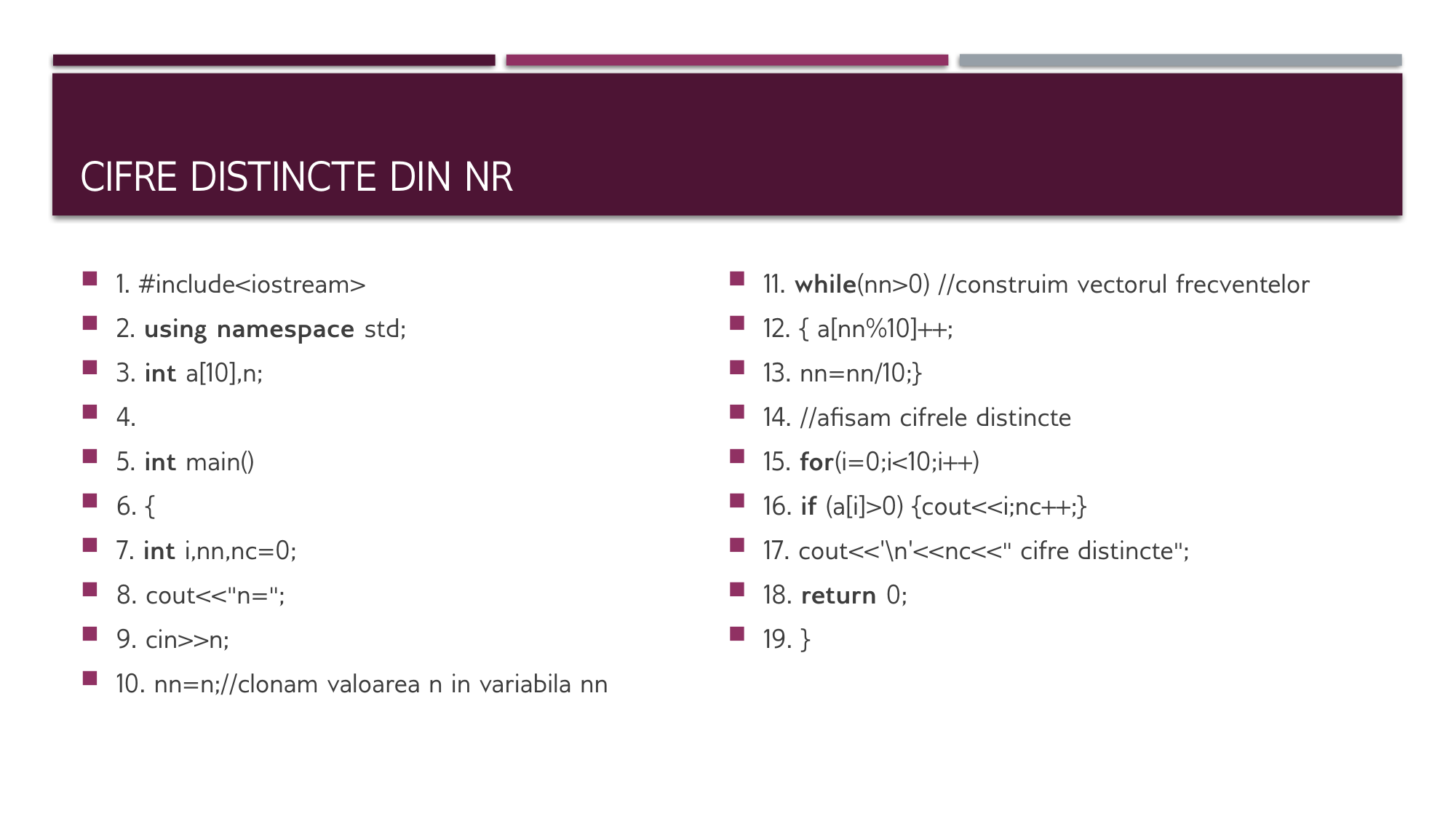

# Cifre distincte din nr
1. #include<iostream>
2. using namespace std;
3. int a[10],n;
4.
5. int main()
6. {
7. int i,nn,nc=0;
8. cout<<"n=";
9. cin>>n;
10. nn=n;//clonam valoarea n in variabila nn
11. while(nn>0) //construim vectorul frecventelor
12. { a[nn%10]++;
13. nn=nn/10;}
14. //afisam cifrele distincte
15. for(i=0;i<10;i++)
16. if (a[i]>0) {cout<<i;nc++;}
17. cout<<'\n'<<nc<<" cifre distincte";
18. return 0;
19. }